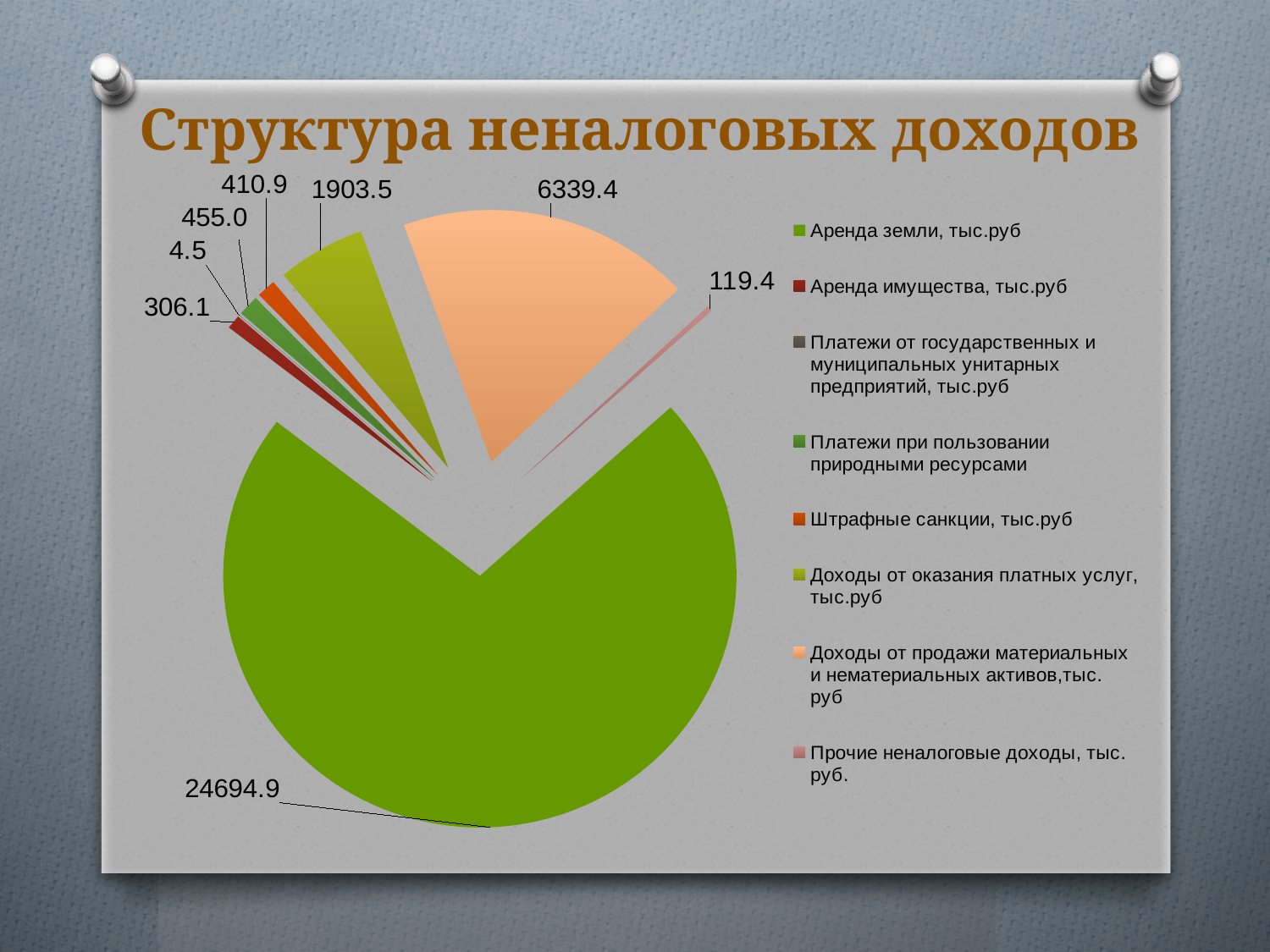

Структура неналоговых доходов

### Chart:

| Category | Столбец1 |
|---|---|
| Аренда земли, тыс.руб | 24694.9 |
| Аренда имущества, тыс.руб | 306.1 |
| Платежи от государственных и муниципальных унитарных предприятий, тыс.руб | 4.5 |
| Платежи при пользовании природными ресурсами | 455.0 |
| Штрафные санкции, тыс.руб | 410.9 |
| Доходы от оказания платных услуг, тыс.руб | 1903.5 |
| Доходы от продажи материальных и нематериальных активов,тыс. руб | 6339.4 |
| Прочие неналоговые доходы, тыс. руб. | 119.4 |